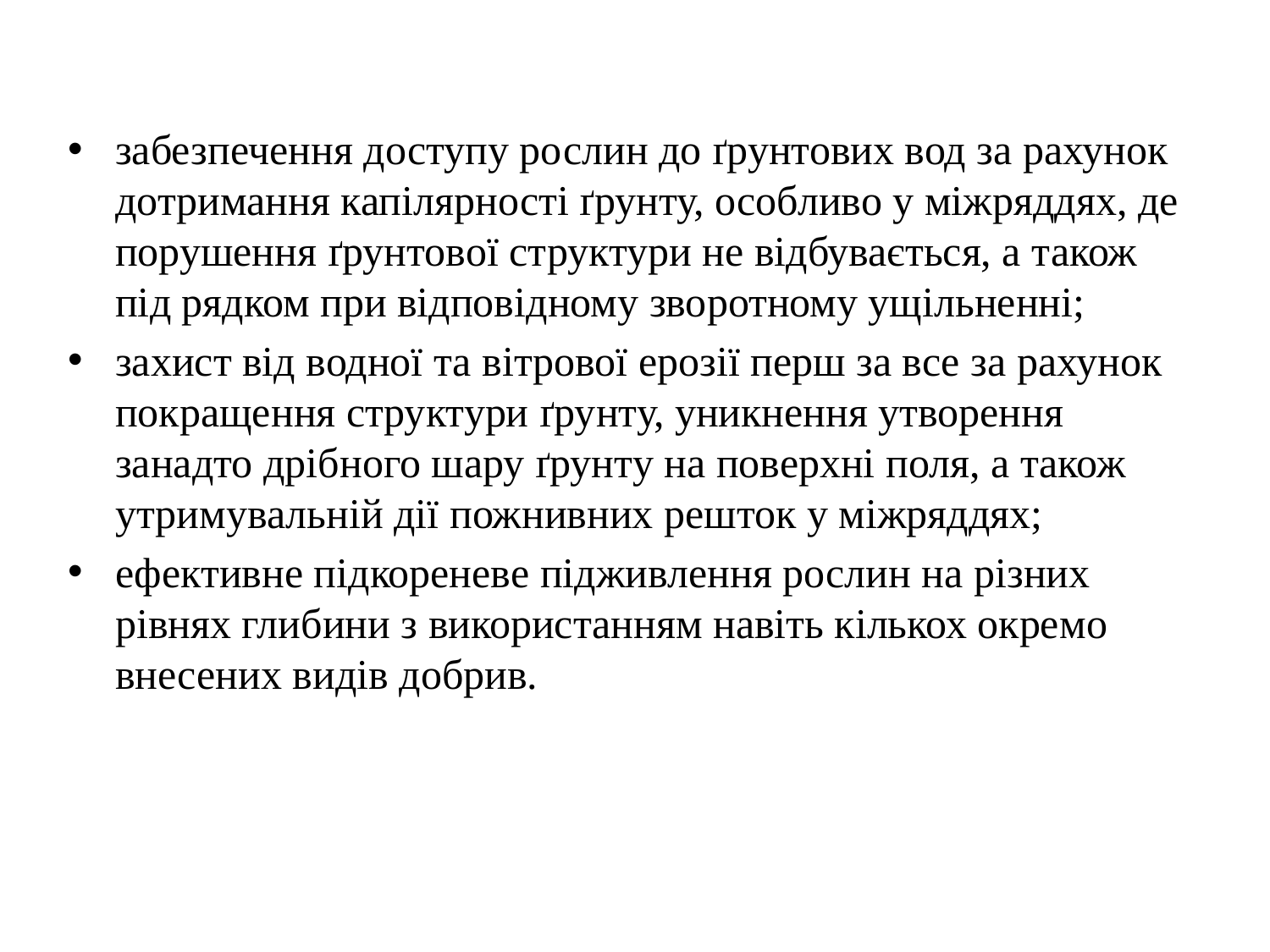

забезпечення доступу рослин до ґрунтових вод за рахунок дотримання капілярності ґрунту, особливо у міжряддях, де порушення ґрунтової структури не відбувається, а також під рядком при відповідному зворотному ущільненні;
захист від водної та вітрової ерозії перш за все за рахунок покращення структури ґрунту, уникнення утворення занадто дрібного шару ґрунту на поверхні поля, а також утримувальній дії пожнивних решток у міжряддях;
ефективне підкореневе підживлення рослин на різних рівнях глибини з використанням навіть кількох окремо внесених видів добрив.